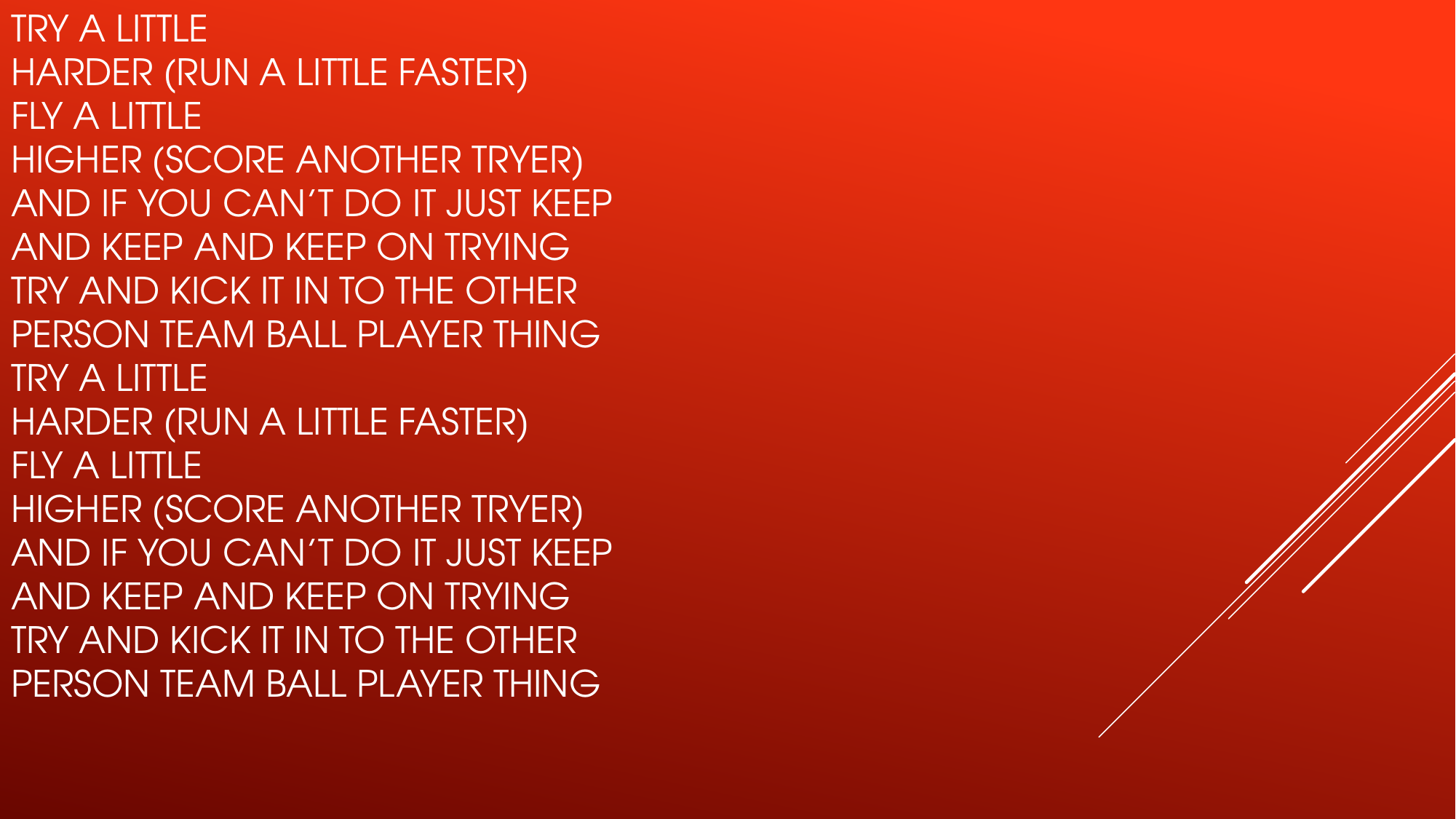

# Try a little harder (Run a little faster) Fly a little higher (Score another tryer) and if you can’t do it just keep and keep and keep on trying Try and kick it in to the other person team ball player thing Try a little harder (Run a little faster) Fly a little higher (Score another tryer) and if you can’t do it just keep and keep and keep on trying Try and kick it in to the other person team ball player thing